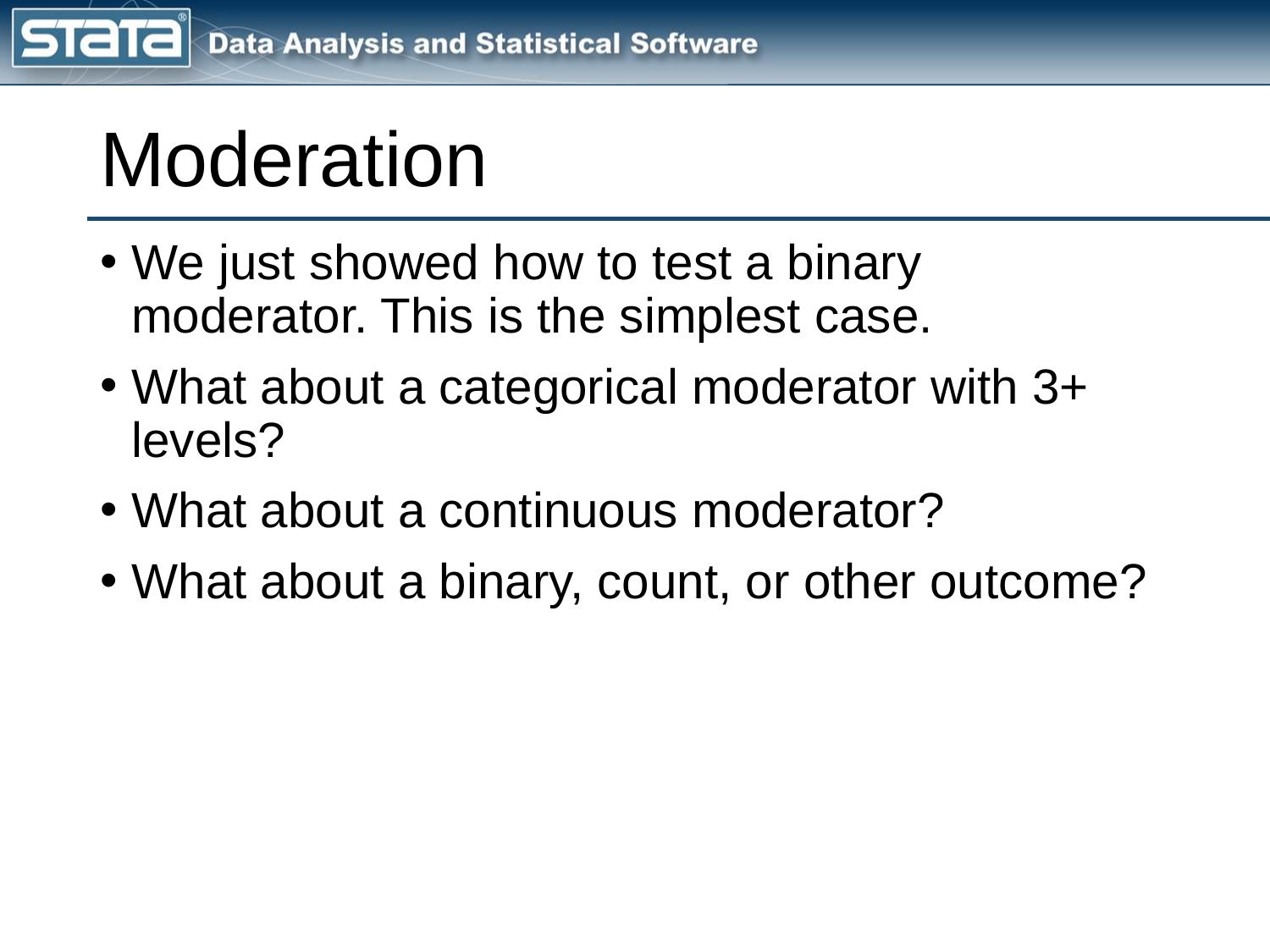

# Moderation
We just showed how to test a binary moderator. This is the simplest case.
What about a categorical moderator with 3+ levels?
What about a continuous moderator?
What about a binary, count, or other outcome?